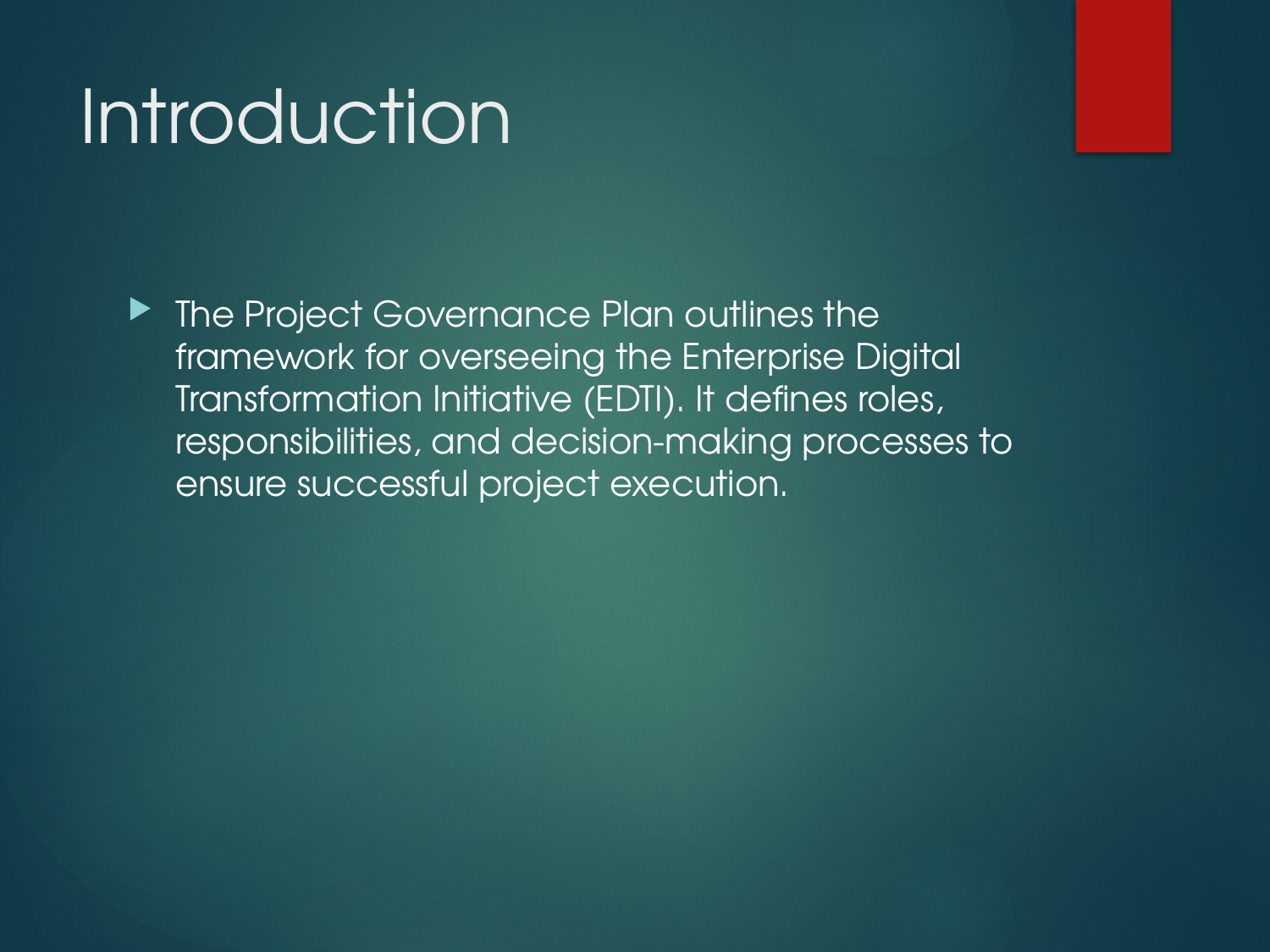

# Introduction
The Project Governance Plan outlines the framework for overseeing the Enterprise Digital Transformation Initiative (EDTI). It defines roles, responsibilities, and decision-making processes to ensure successful project execution.